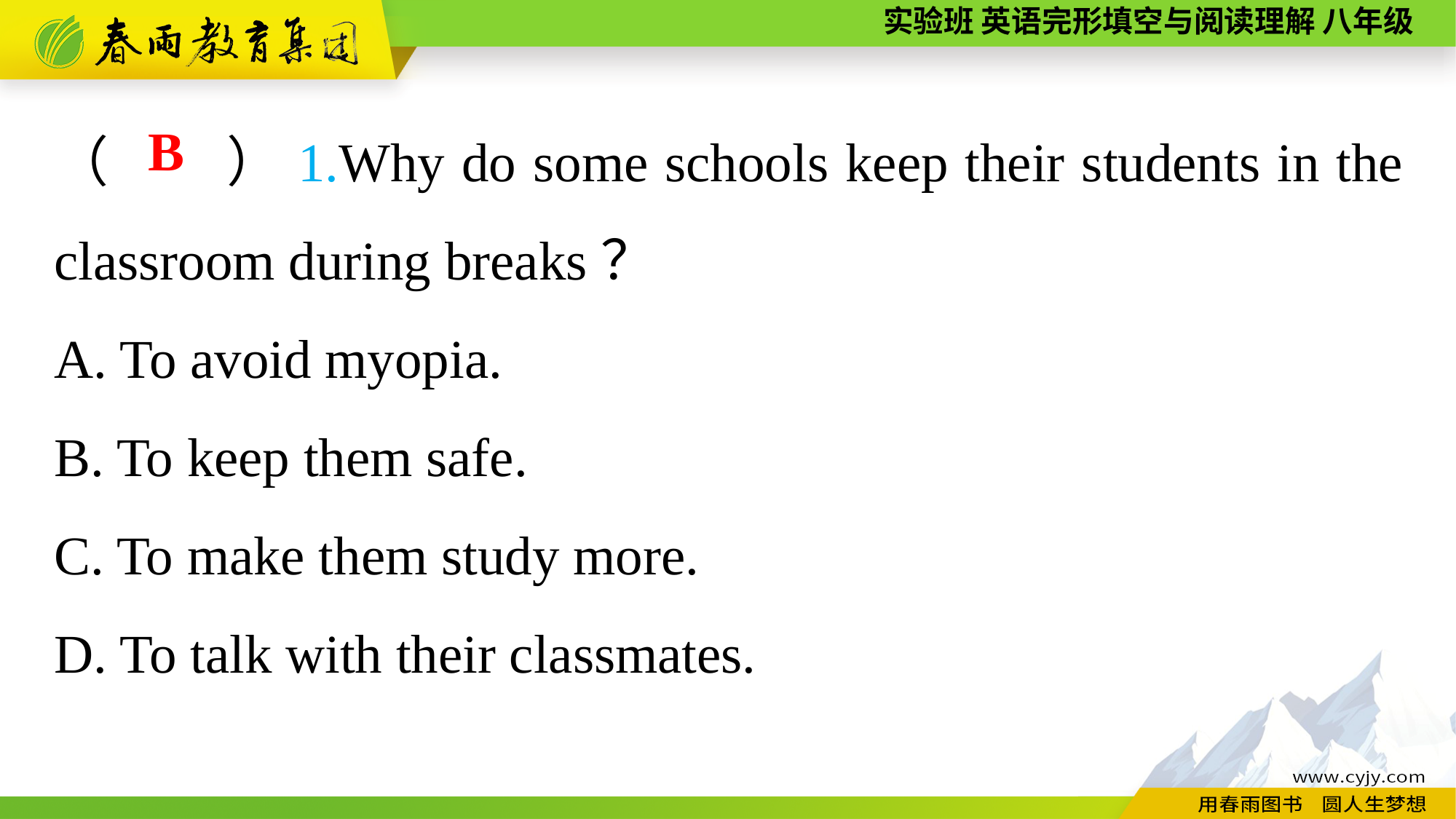

（　　）1.Why do some schools keep their students in the classroom during breaks？
A. To avoid myopia.
B. To keep them safe.
C. To make them study more.
D. To talk with their classmates.
B